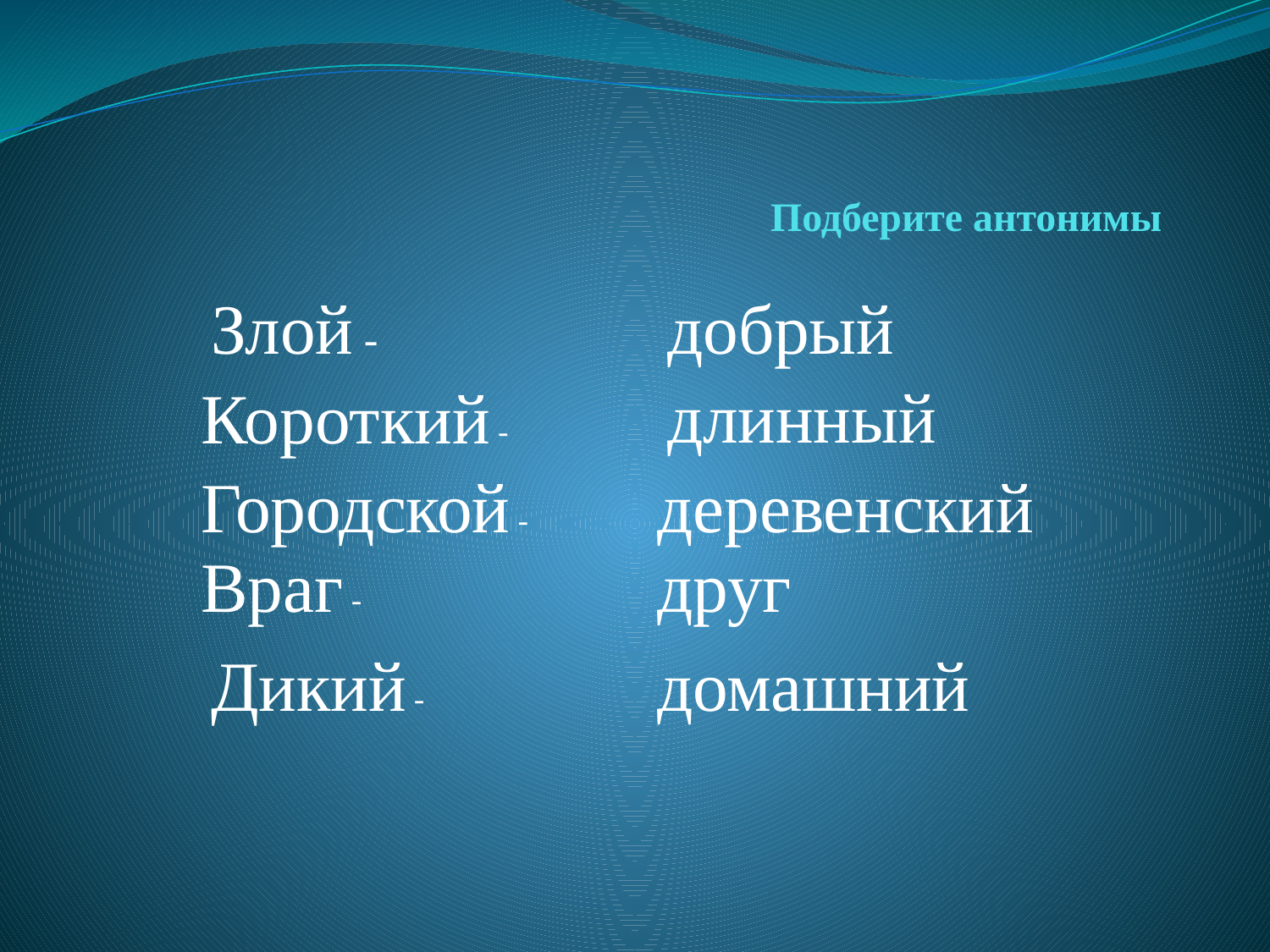

# Подберите антонимы
Злой -
добрый
длинный
Короткий -

Городской -
деревенский
Враг -
друг

Дикий -
домашний